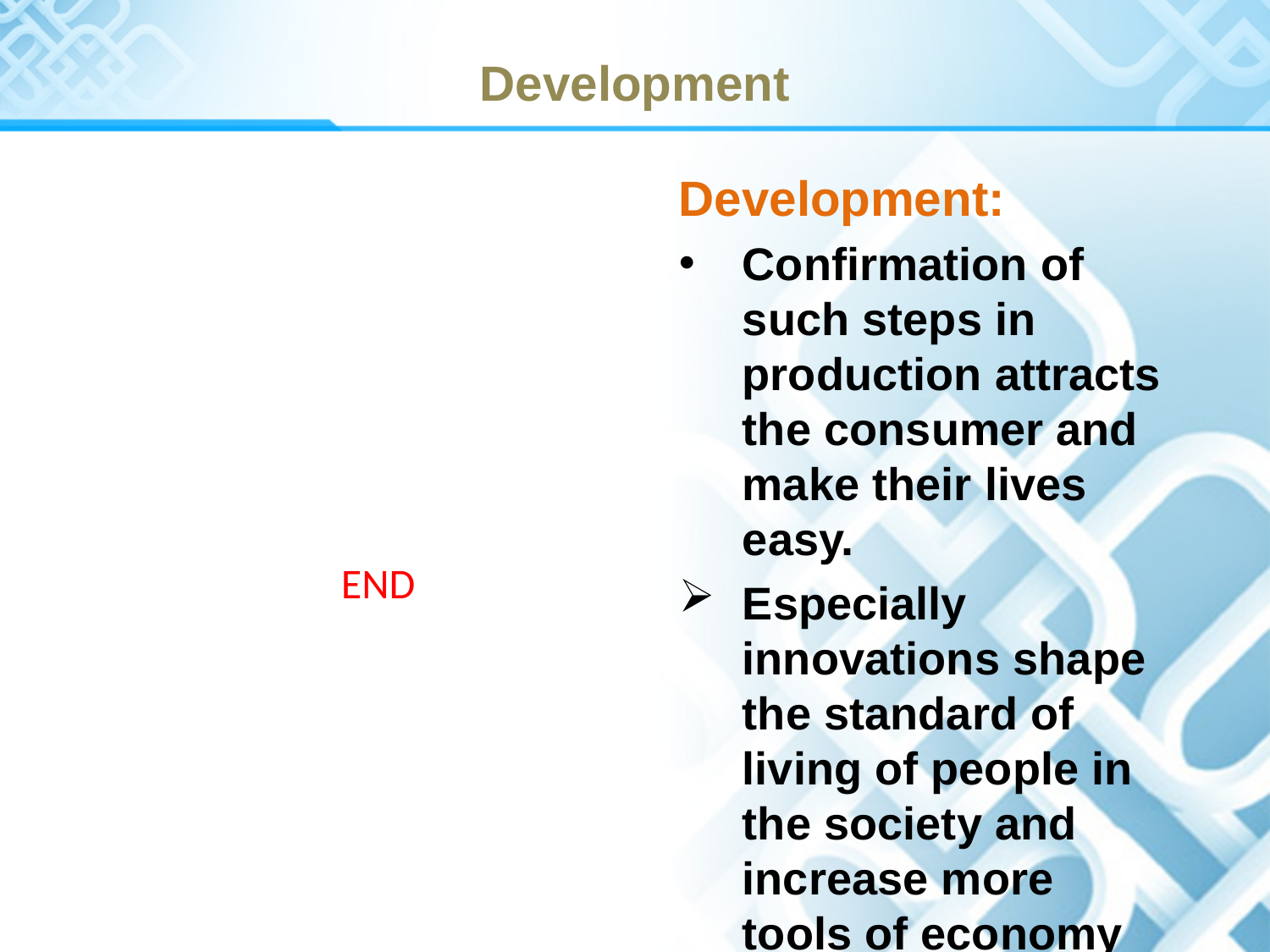

Development
Development:
Confirmation of such steps in production attracts the consumer and make their lives easy.
Especially innovations shape the standard of living of people in the society and increase more tools of economy and earning opportunities.
END